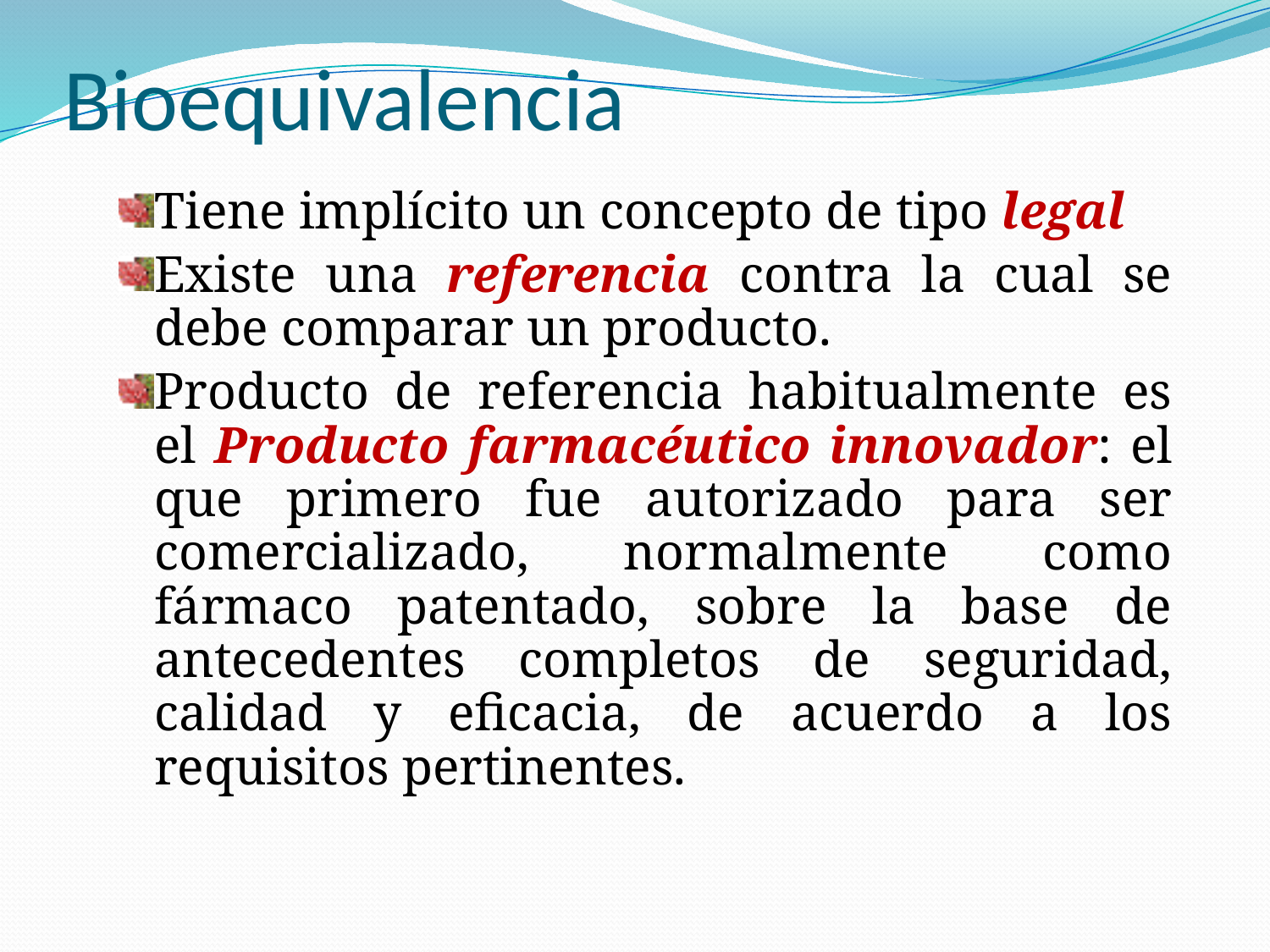

# Bioequivalencia
Tiene implícito un concepto de tipo legal
Existe una referencia contra la cual se debe comparar un producto.
Producto de referencia habitualmente es el Producto farmacéutico innovador: el que primero fue autorizado para ser comercializado, normalmente como fármaco patentado, sobre la base de antecedentes completos de seguridad, calidad y eficacia, de acuerdo a los requisitos pertinentes.